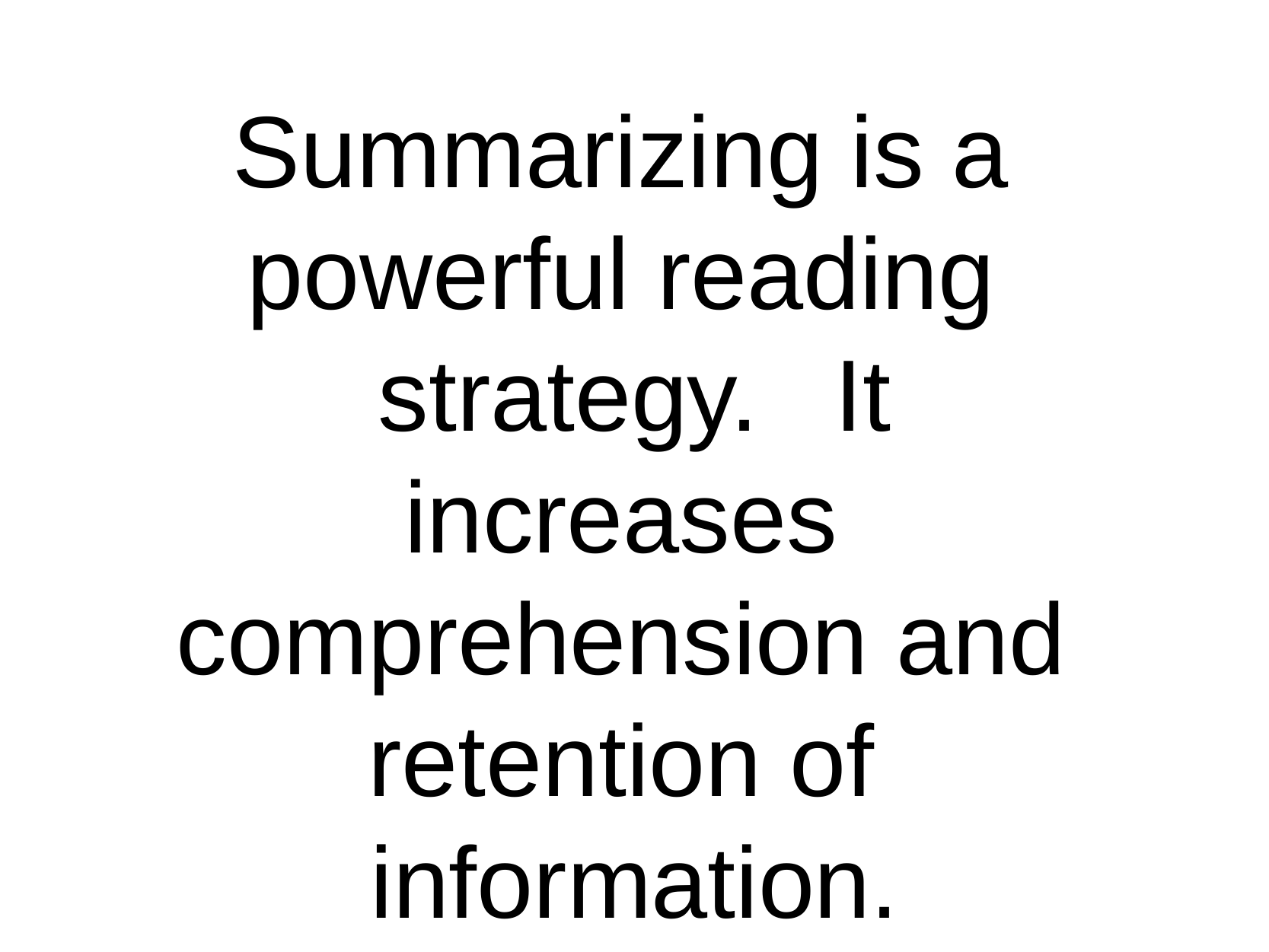

Summarizing is a  powerful reading  strategy.	It increases  comprehension and  retention of  information.